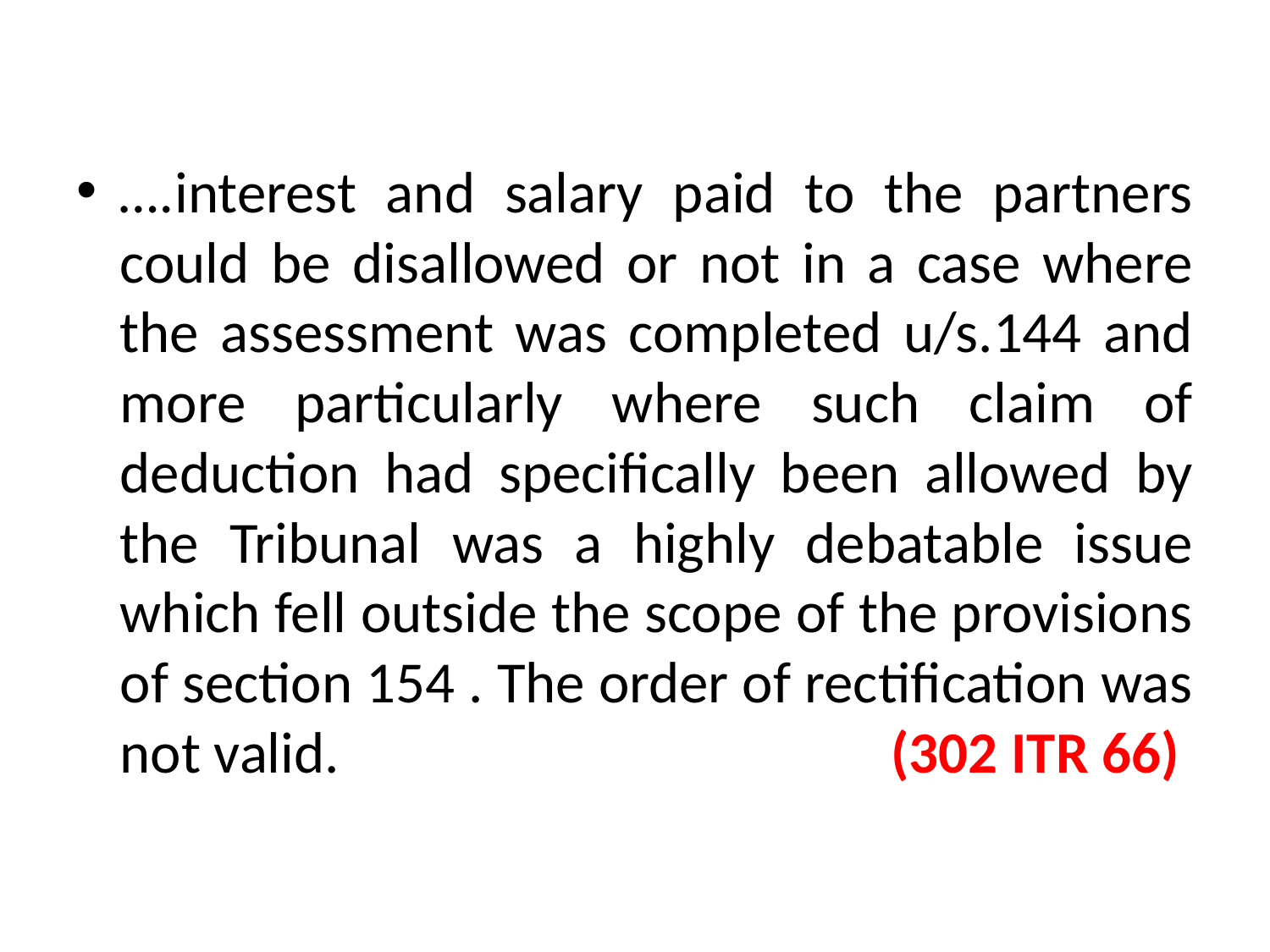

#
….interest and salary paid to the partners could be disallowed or not in a case where the assessment was completed u/s.144 and more particularly where such claim of deduction had specifically been allowed by the Tribunal was a highly debatable issue which fell outside the scope of the provisions of section 154 . The order of rectification was not valid.                                          (302 ITR 66)